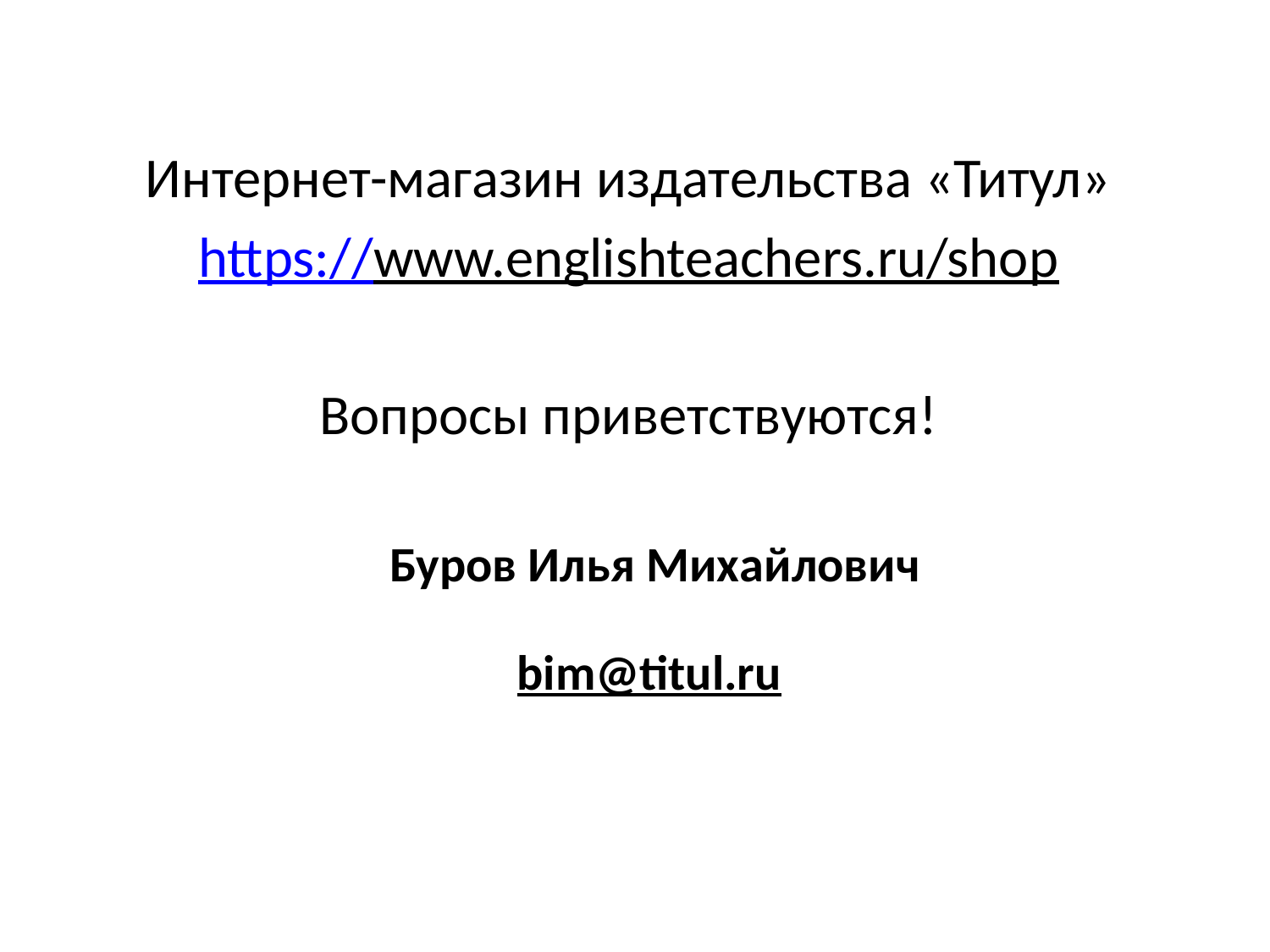

Интернет-магазин издательства «Титул»
https://www.englishteachers.ru/shop

Вопросы приветствуются!

Буров Илья Михайлович

bim@titul.ru